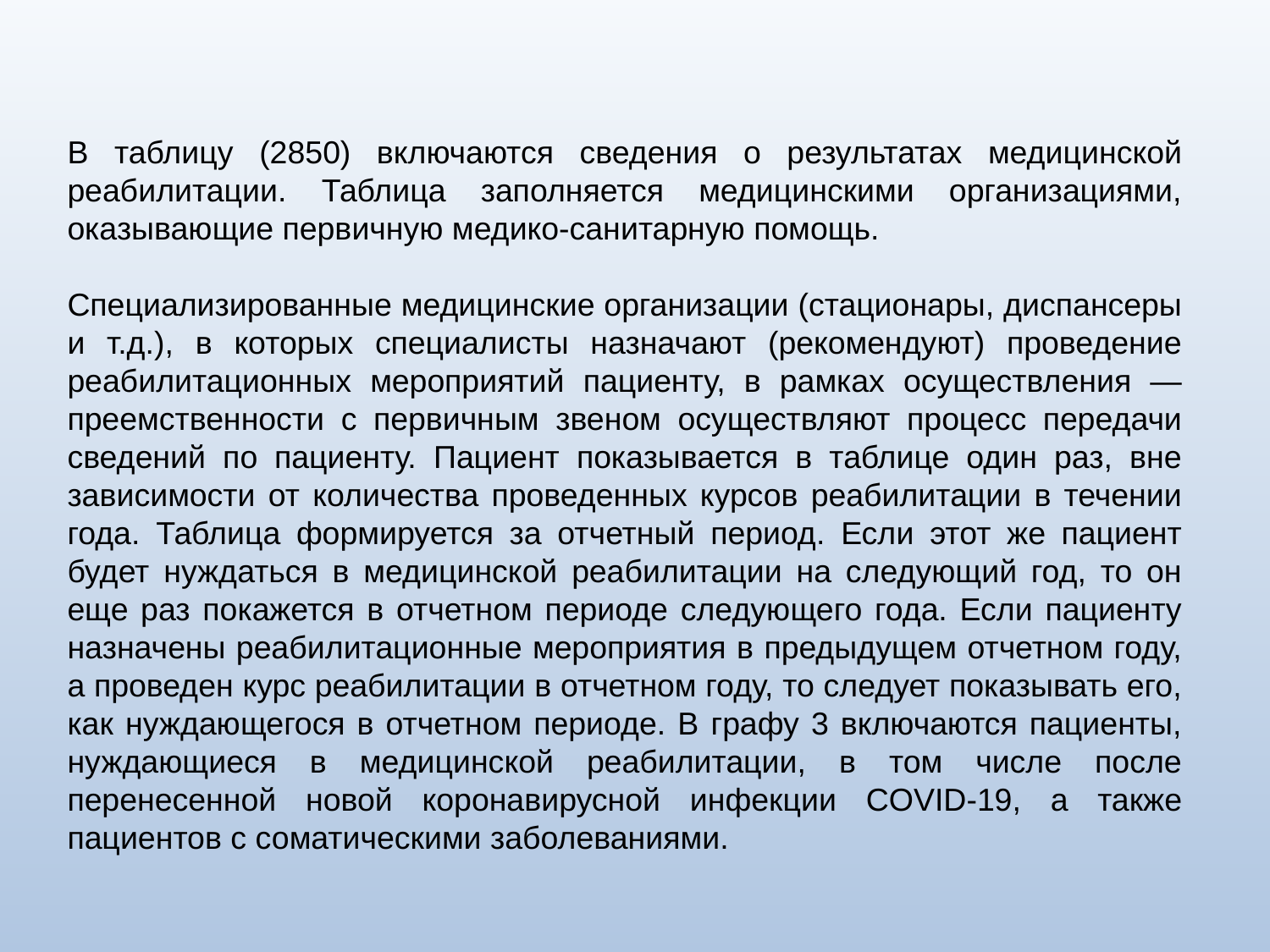

В таблицу (2850) включаются сведения о результатах медицинской реабилитации. Таблица заполняется медицинскими организациями, оказывающие первичную медико-санитарную помощь.

Специализированные медицинские организации (стационары, диспансеры и т.д.), в которых специалисты назначают (рекомендуют) проведение реабилитационных мероприятий пациенту, в рамках осуществления — преемственности с первичным звеном осуществляют процесс передачи сведений по пациенту. Пациент показывается в таблице один раз, вне зависимости от количества проведенных курсов реабилитации в течении года. Таблица формируется за отчетный период. Если этот же пациент будет нуждаться в медицинской реабилитации на следующий год, то он еще раз покажется в отчетном периоде следующего года. Если пациенту назначены реабилитационные мероприятия в предыдущем отчетном году, а проведен курс реабилитации в отчетном году, то следует показывать его, как нуждающегося в отчетном периоде. В графу 3 включаются пациенты, нуждающиеся в медицинской реабилитации, в том числе после перенесенной новой коронавирусной инфекции COVID-19, а также пациентов с соматическими заболеваниями.